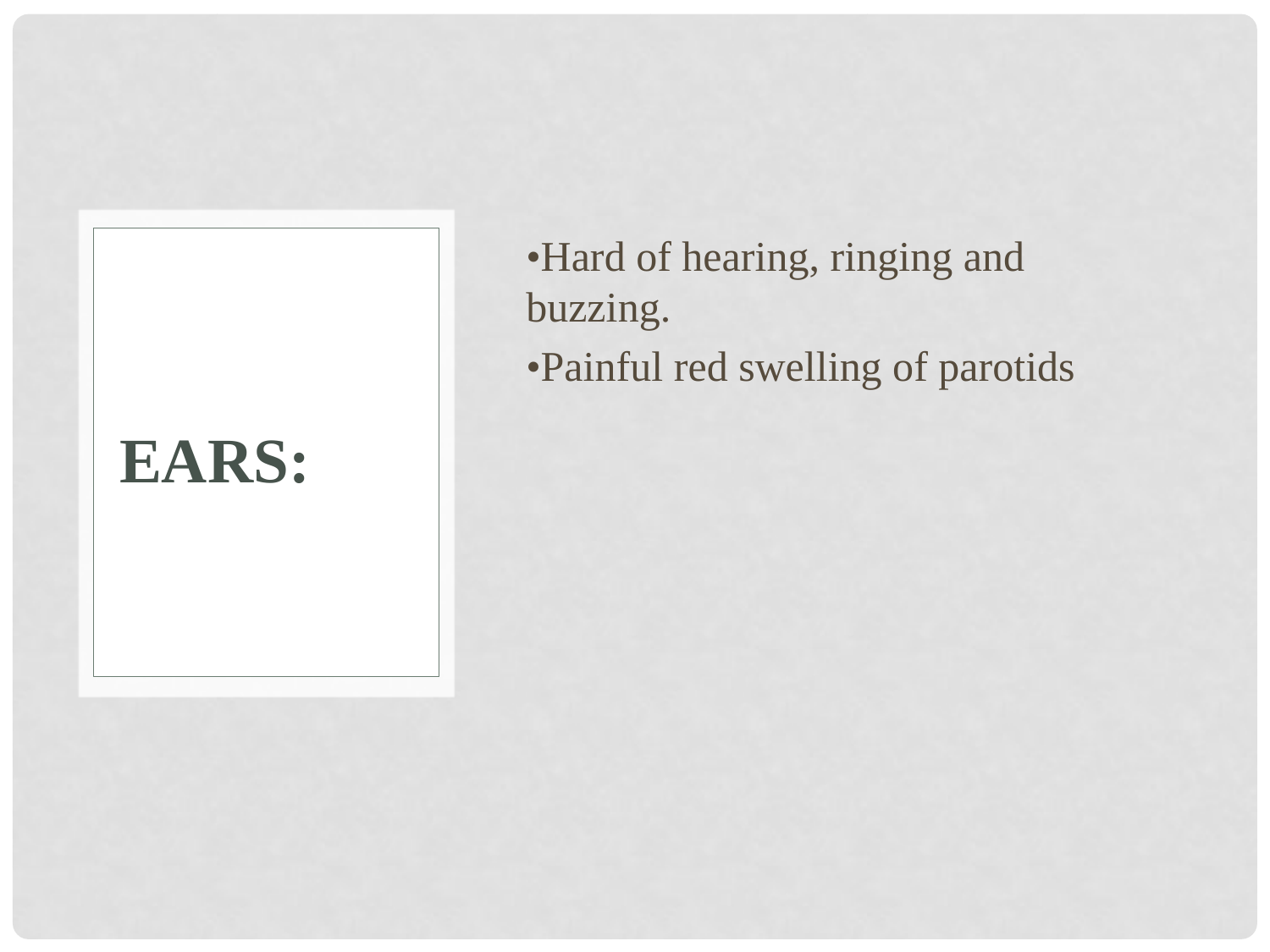

•Hard of hearing, ringing and buzzing.
•Painful red swelling of parotids
EARS: